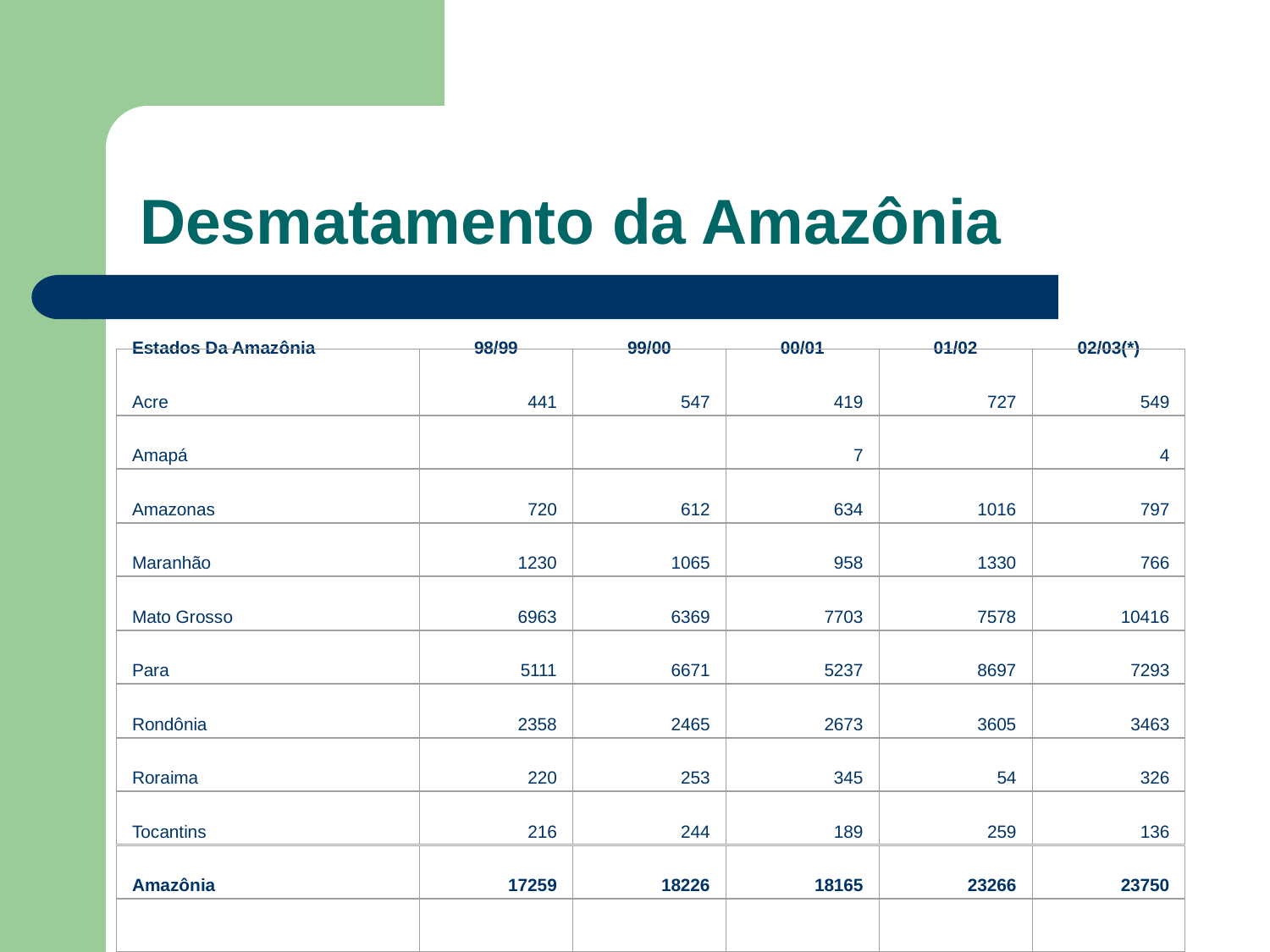

# Desmatamento da Amazônia

Estados Da Amazônia

98/99

99/00

00/01

01/02

02/03(*)

Acre

441

547

419

727

549

Amapá

7

4

Amazonas

720

612

634

1016

797

Maranhão

1230

1065

958

1330

766

Mato Grosso

6963

6369

7703

7578

10416

Para

5111

6671

5237

8697

7293

Rondônia

2358

2465

2673

3605

3463

Roraima

220

253

345

54

326

Tocantins

216

244

189

259

136

Amazônia

17259

18226

18165

23266

23750